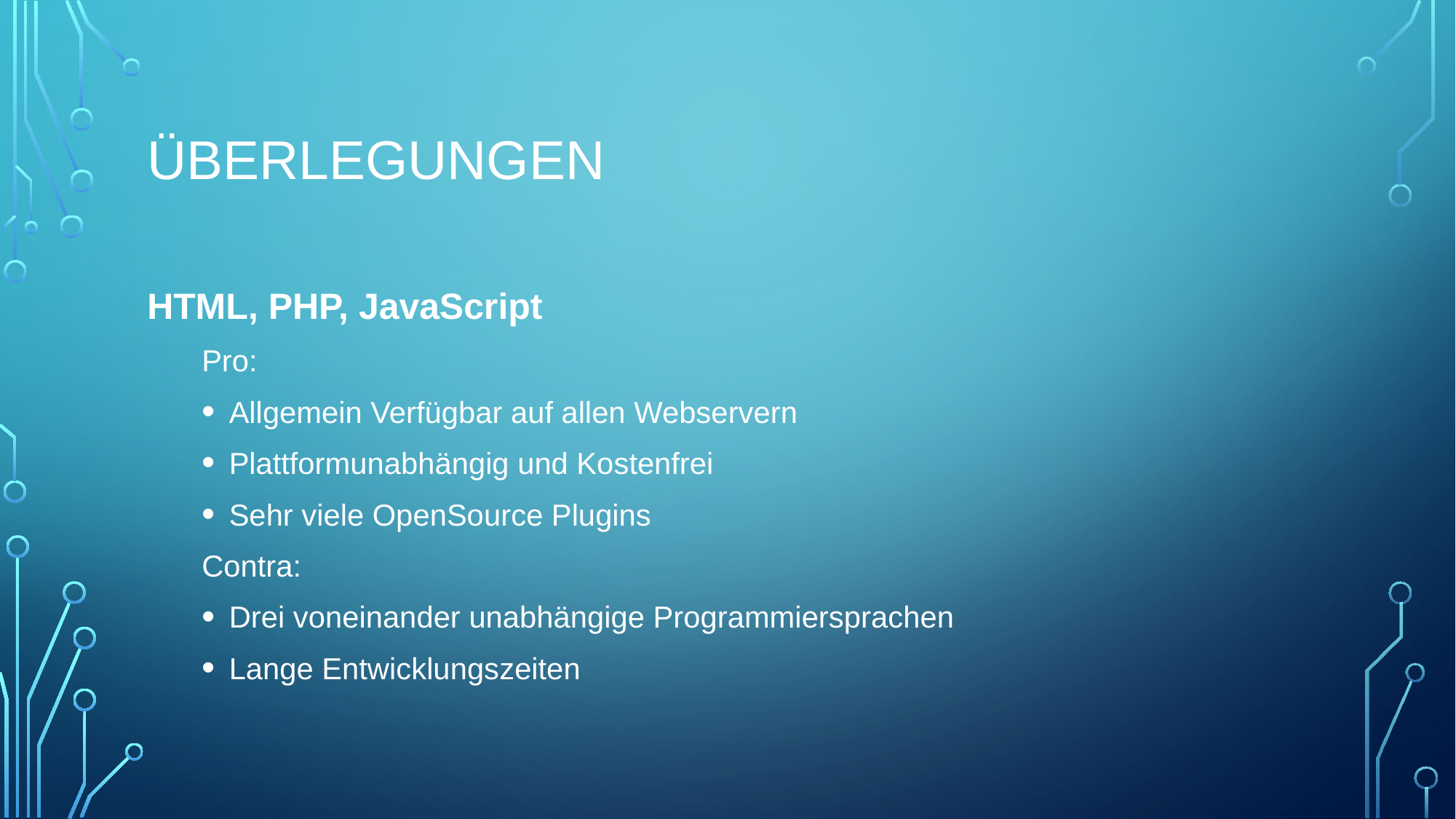

# Überlegungen
HTML, PHP, JavaScript
Pro:
Allgemein Verfügbar auf allen Webservern
Plattformunabhängig und Kostenfrei
Sehr viele OpenSource Plugins
Contra:
Drei voneinander unabhängige Programmiersprachen
Lange Entwicklungszeiten